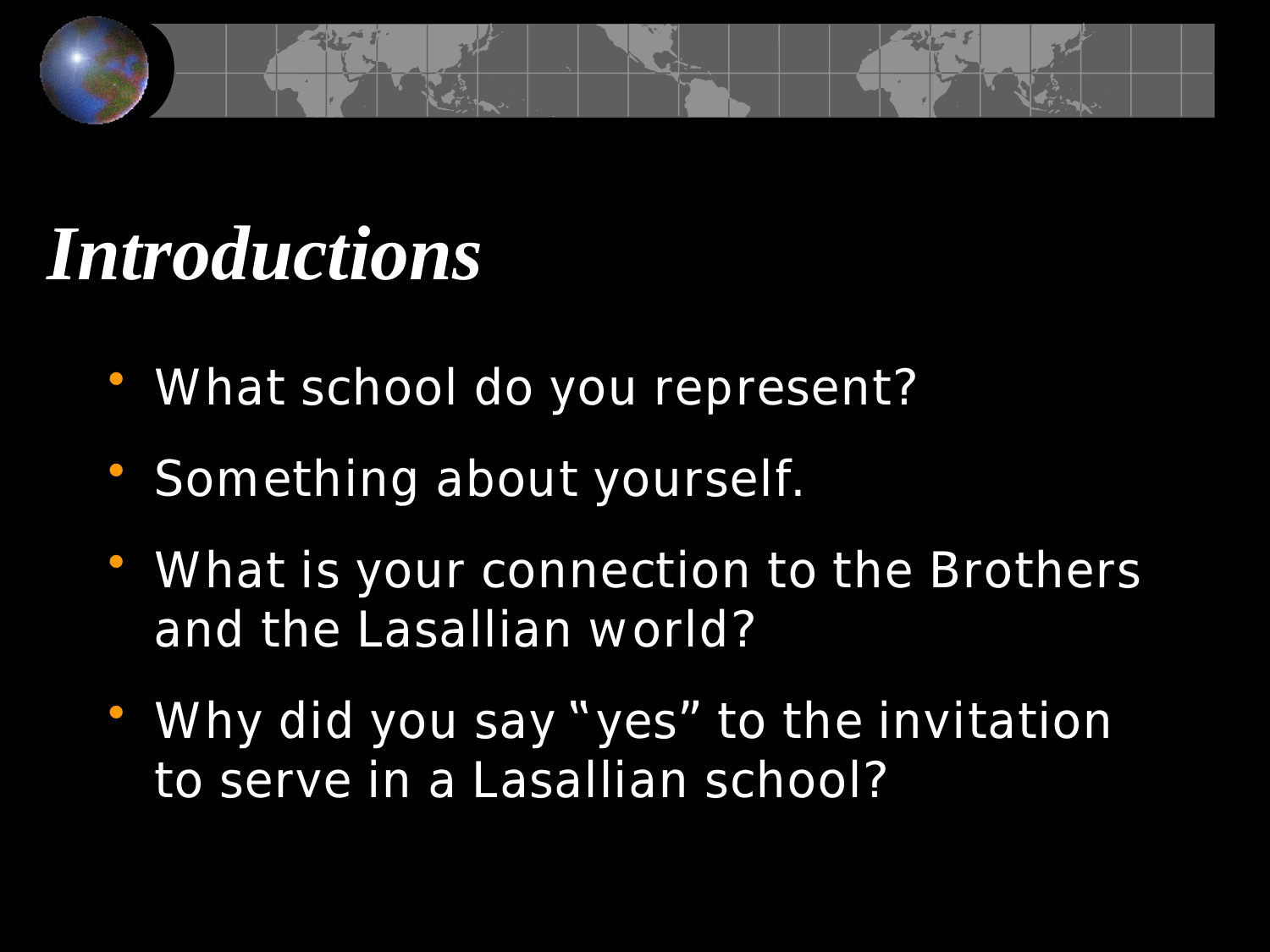

# Introductions
What school do you represent?

Something about yourself.

What is your connection to the Brothers and the Lasallian world?

Why did you say “yes” to the invitation to serve in a Lasallian school?